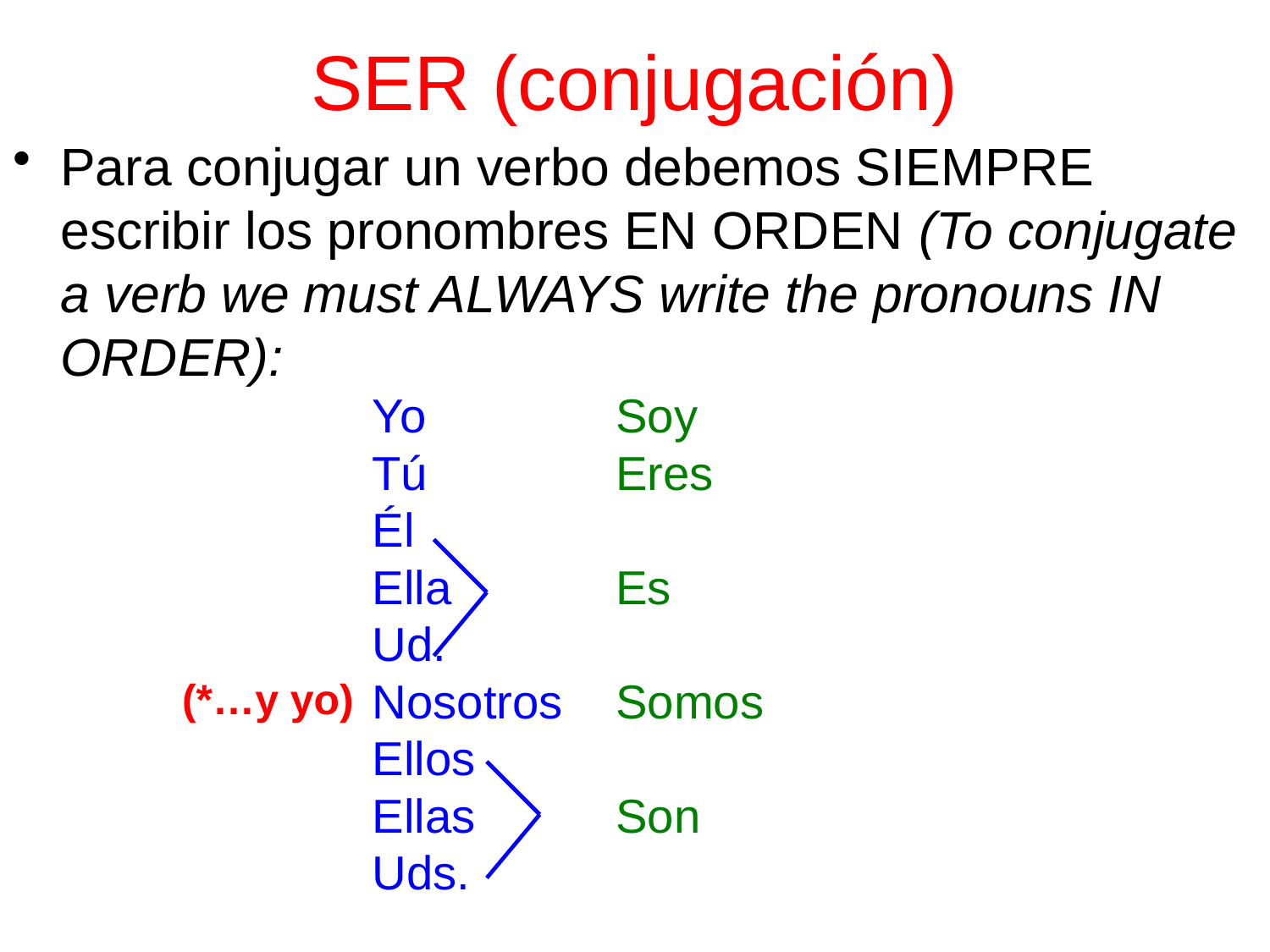

# SER (conjugación)
Para conjugar un verbo debemos SIEMPRE escribir los pronombres EN ORDEN (To conjugate a verb we must ALWAYS write the pronouns IN ORDER):
Yo
Tú
Él
Ella
Ud.
Nosotros
Ellos
Ellas
Uds.
Soy
Eres

Es

Somos

Son

(*…y yo)